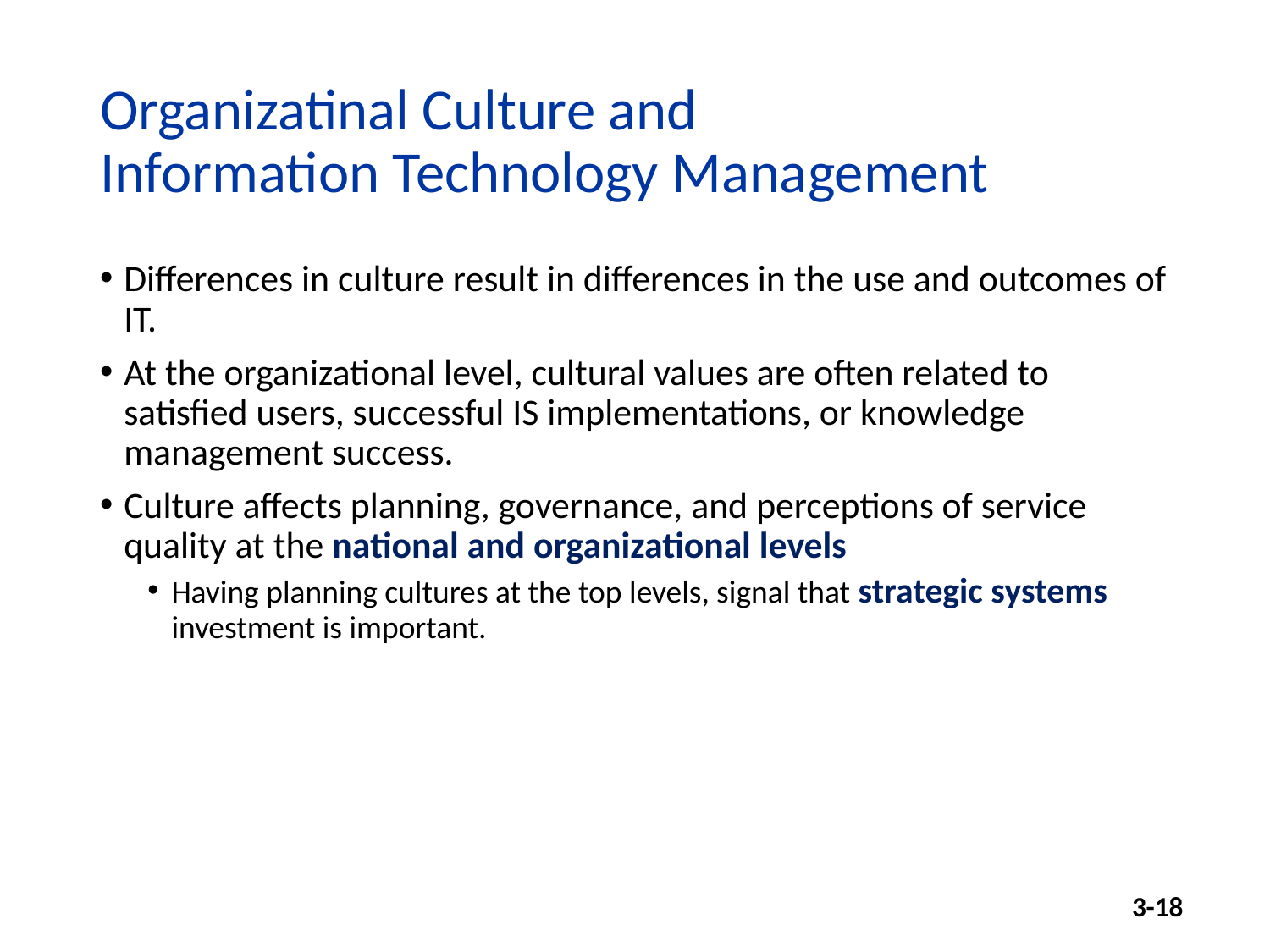

# Organizatinal Culture and Information Technology Management
Differences in culture result in differences in the use and outcomes of IT.
At the organizational level, cultural values are often related to satisfied users, successful IS implementations, or knowledge management success.
Culture affects planning, governance, and perceptions of service quality at the national and organizational levels
Having planning cultures at the top levels, signal that strategic systems investment is important.